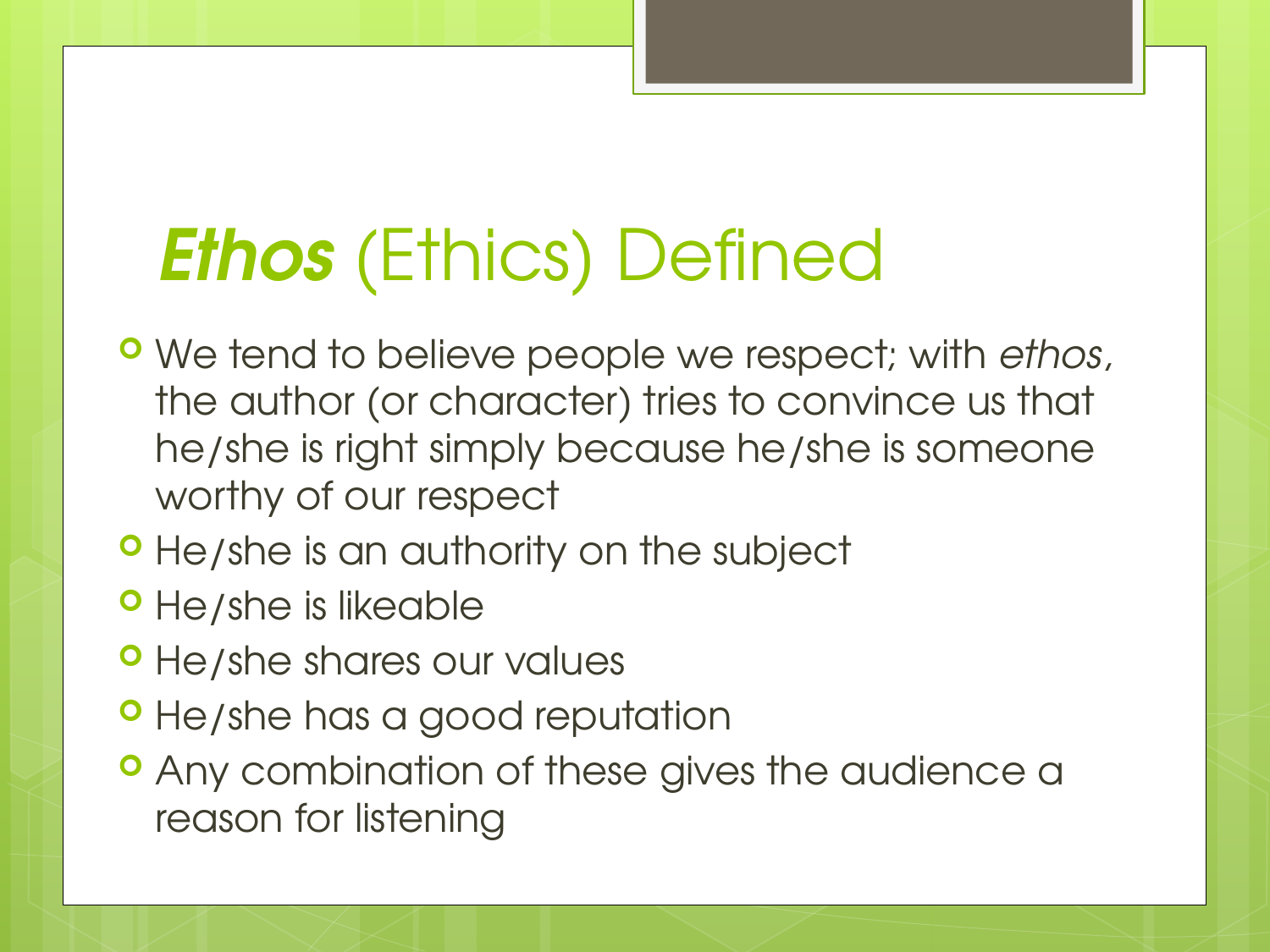

# Ethos (Ethics) Defined
We tend to believe people we respect; with ethos, the author (or character) tries to convince us that he/she is right simply because he/she is someone worthy of our respect
He/she is an authority on the subject
He/she is likeable
He/she shares our values
He/she has a good reputation
Any combination of these gives the audience a reason for listening